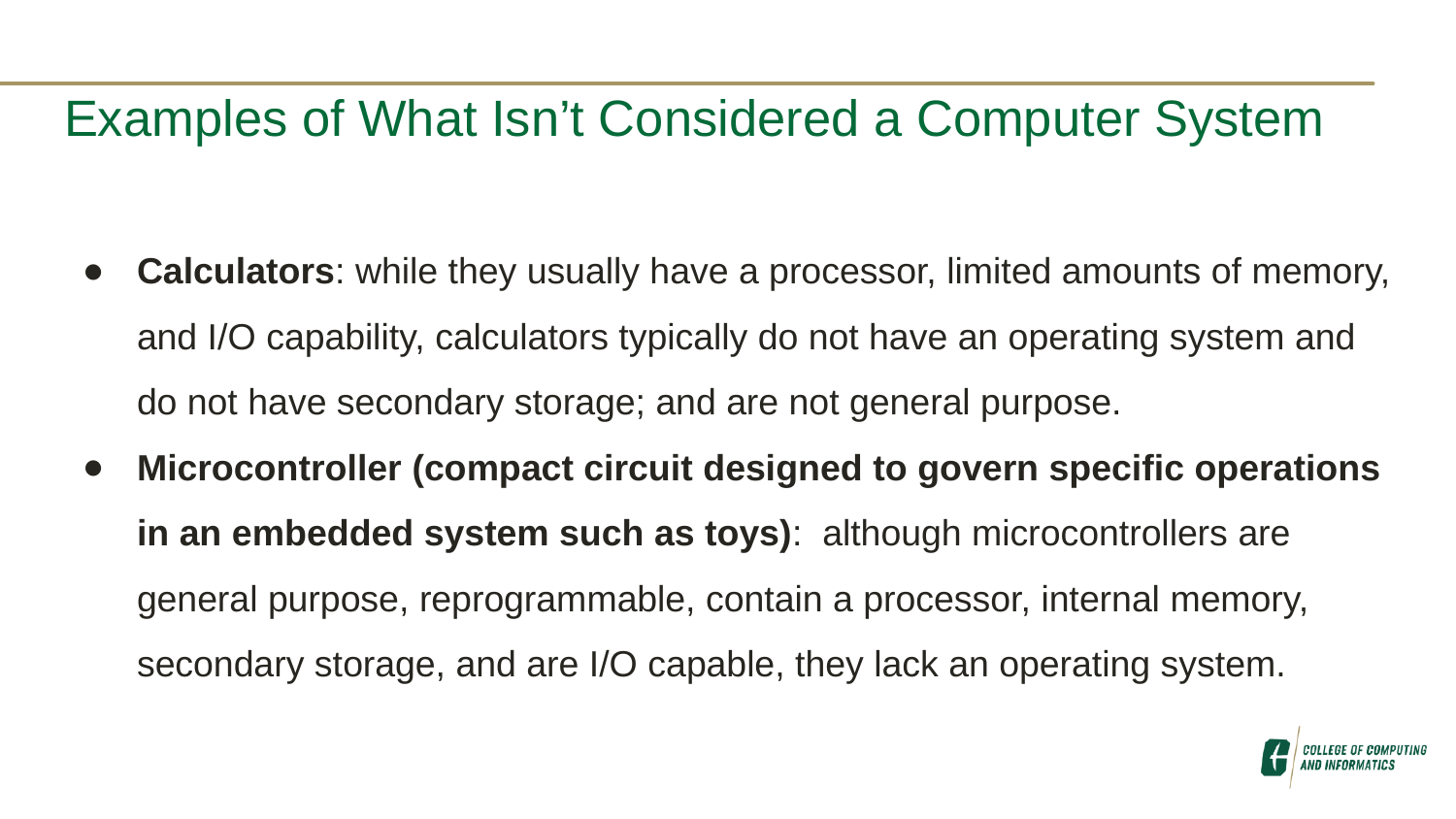

# Examples of What Isn’t Considered a Computer System

Calculators: while they usually have a processor, limited amounts of memory, and I/O capability, calculators typically do not have an operating system and do not have secondary storage; and are not general purpose.
Microcontroller (compact circuit designed to govern specific operations in an embedded system such as toys):  although microcontrollers are general purpose, reprogrammable, contain a processor, internal memory, secondary storage, and are I/O capable, they lack an operating system.